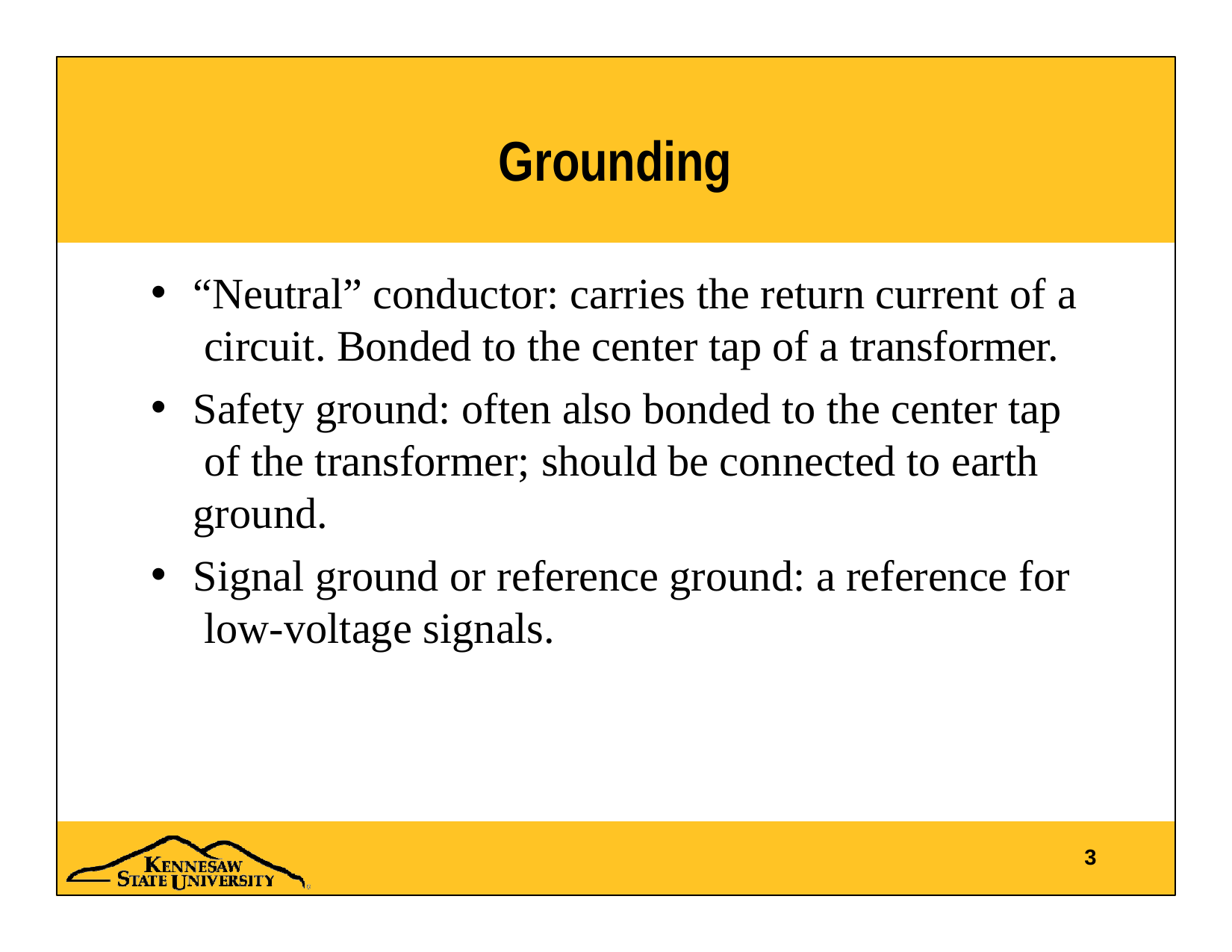

# Grounding
“Neutral” conductor: carries the return current of a  circuit. Bonded to the center tap of a transformer.
Safety ground: often also bonded to the center tap  of the transformer; should be connected to earth  ground.
Signal ground or reference ground: a reference for  low-voltage signals.

3